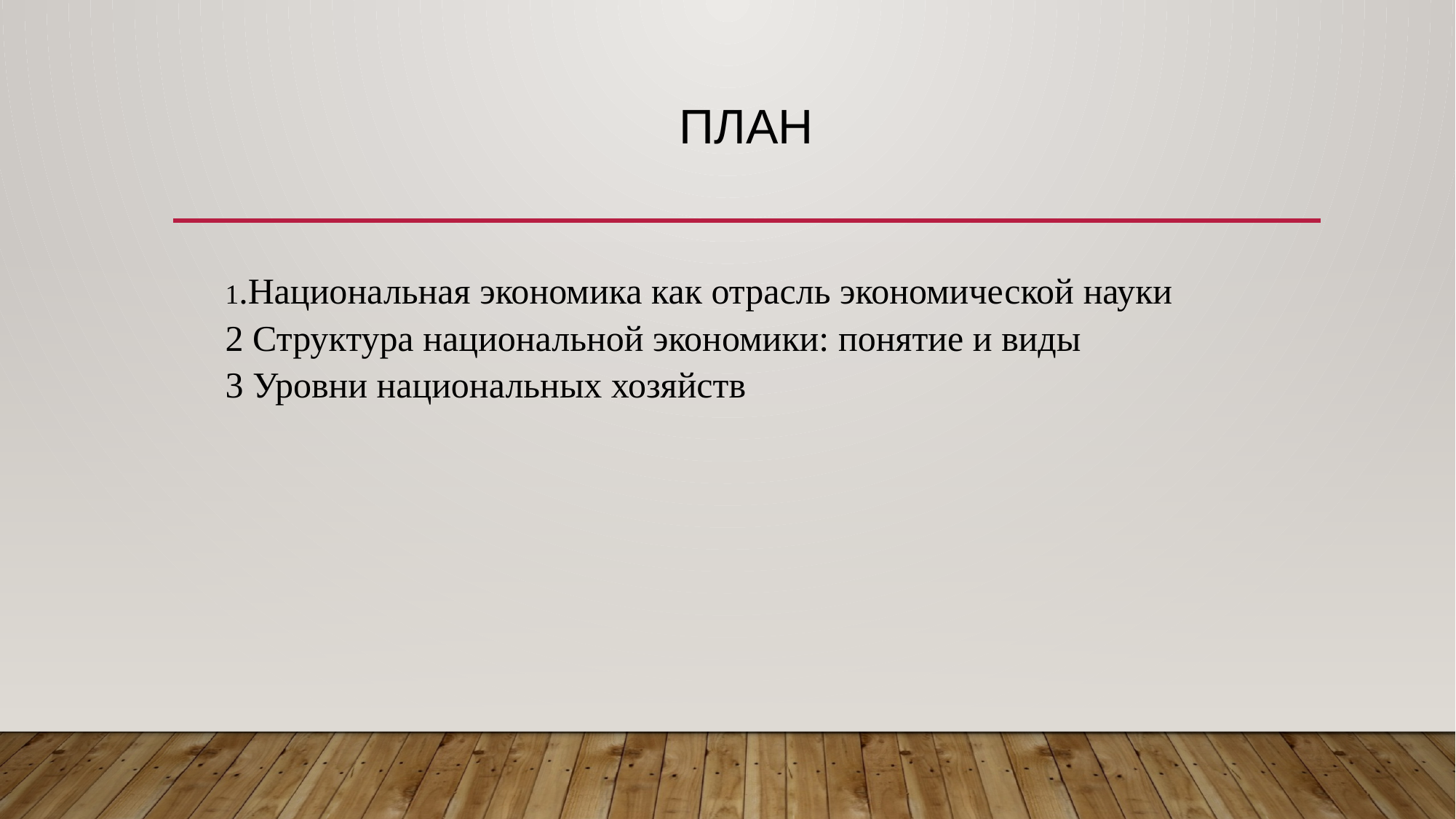

# ПЛАН
1.Национальная экономика как отрасль экономической науки
2 Структура национальной экономики: понятие и виды
3 Уровни национальных хозяйств